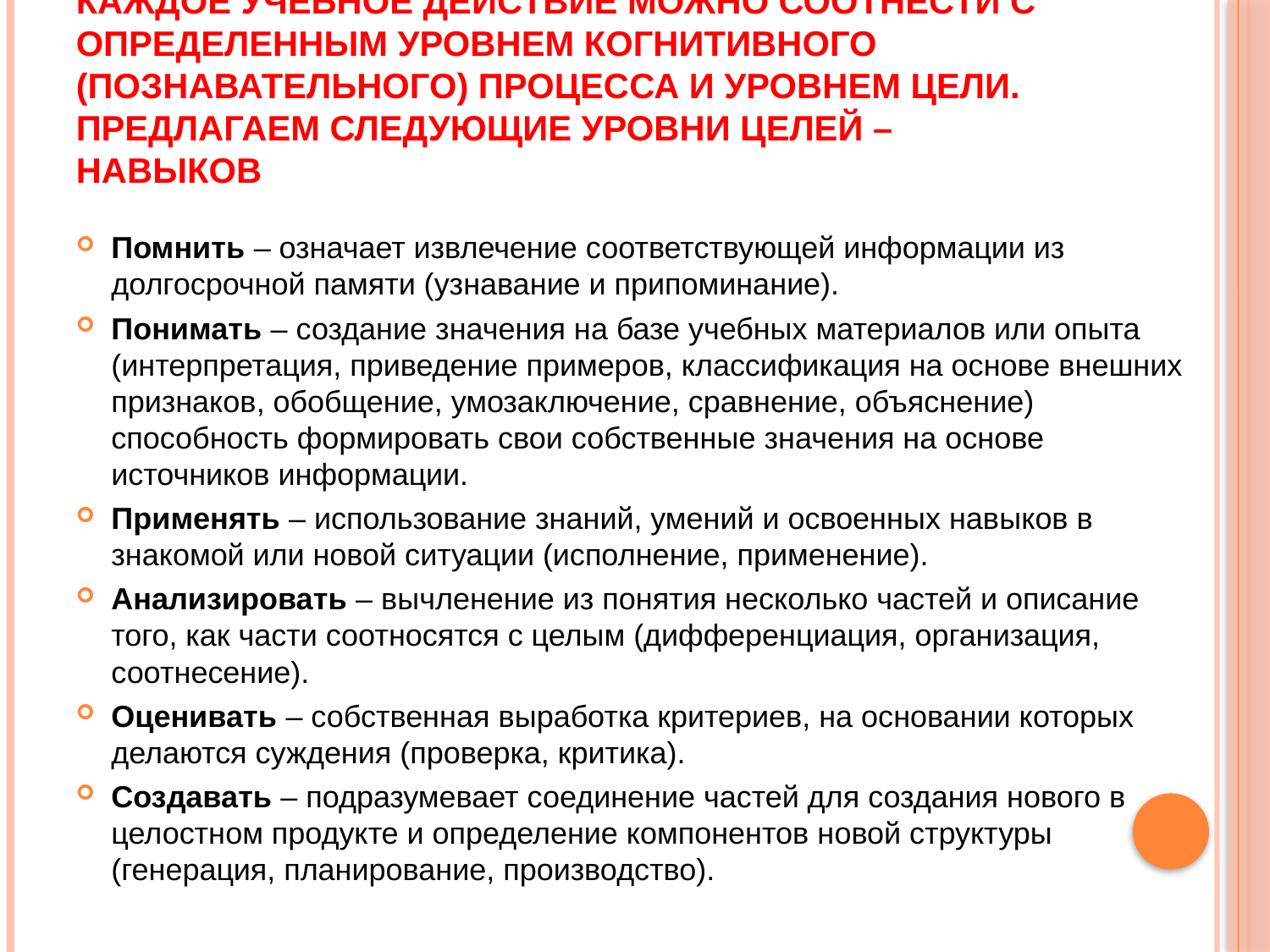

# Каждое учебное действие можно соотнести с определенным уровнем когнитивного (познавательного) процесса и уровнем цели. Предлагаем следующие уровни целей – навыков
Помнить – означает извлечение соответствующей информации из долгосрочной памяти (узнавание и припоминание).
Понимать – создание значения на базе учебных материалов или опыта (интерпретация, приведение примеров, классификация на основе внешних признаков, обобщение, умозаключение, сравнение, объяснение) способность формировать свои собственные значения на основе источников информации.
Применять – использование знаний, умений и освоенных навыков в знакомой или новой ситуации (исполнение, применение).
Анализировать – вычленение из понятия несколько частей и описание того, как части соотносятся с целым (дифференциация, организация, соотнесение).
Оценивать – собственная выработка критериев, на основании которых делаются суждения (проверка, критика).
Создавать – подразумевает соединение частей для создания нового в целостном продукте и определение компонентов новой структуры (генерация, планирование, производство).